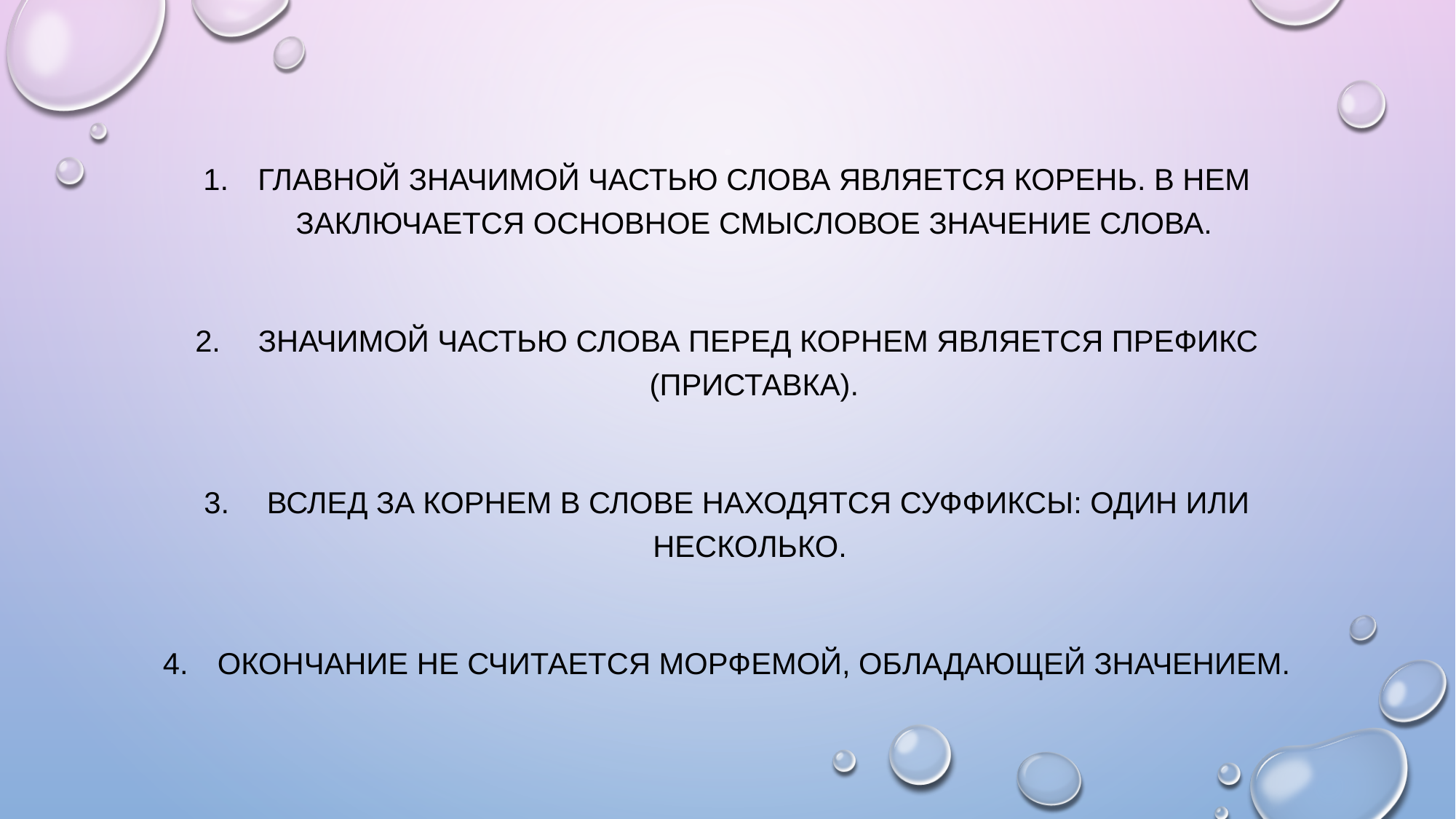

#
Главной значимой частью слова является корень. В нем заключается основное смысловое значение слова.

 Значимой частью слова перед корнем является префикс (приставка).

 Вслед за корнем в слове находятся суффиксы: один или несколько.

Окончание не считается морфемой, обладающей значением.